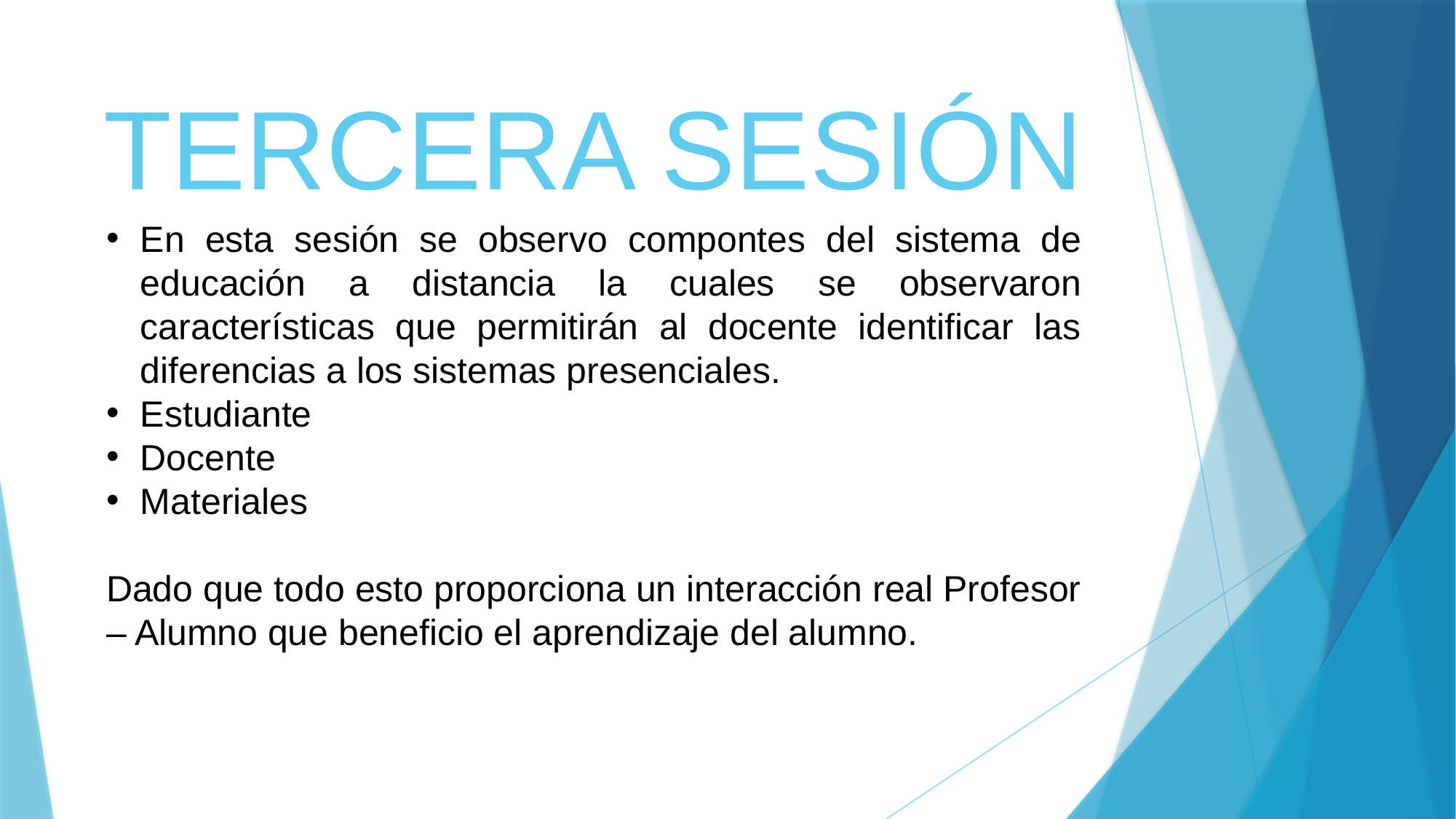

# TERCERA SESIÓN
En esta sesión se observo compontes del sistema de educación a distancia la cuales se observaron características que permitirán al docente identificar las diferencias a los sistemas presenciales.
Estudiante
Docente
Materiales

Dado que todo esto proporciona un interacción real Profesor – Alumno que beneficio el aprendizaje del alumno.